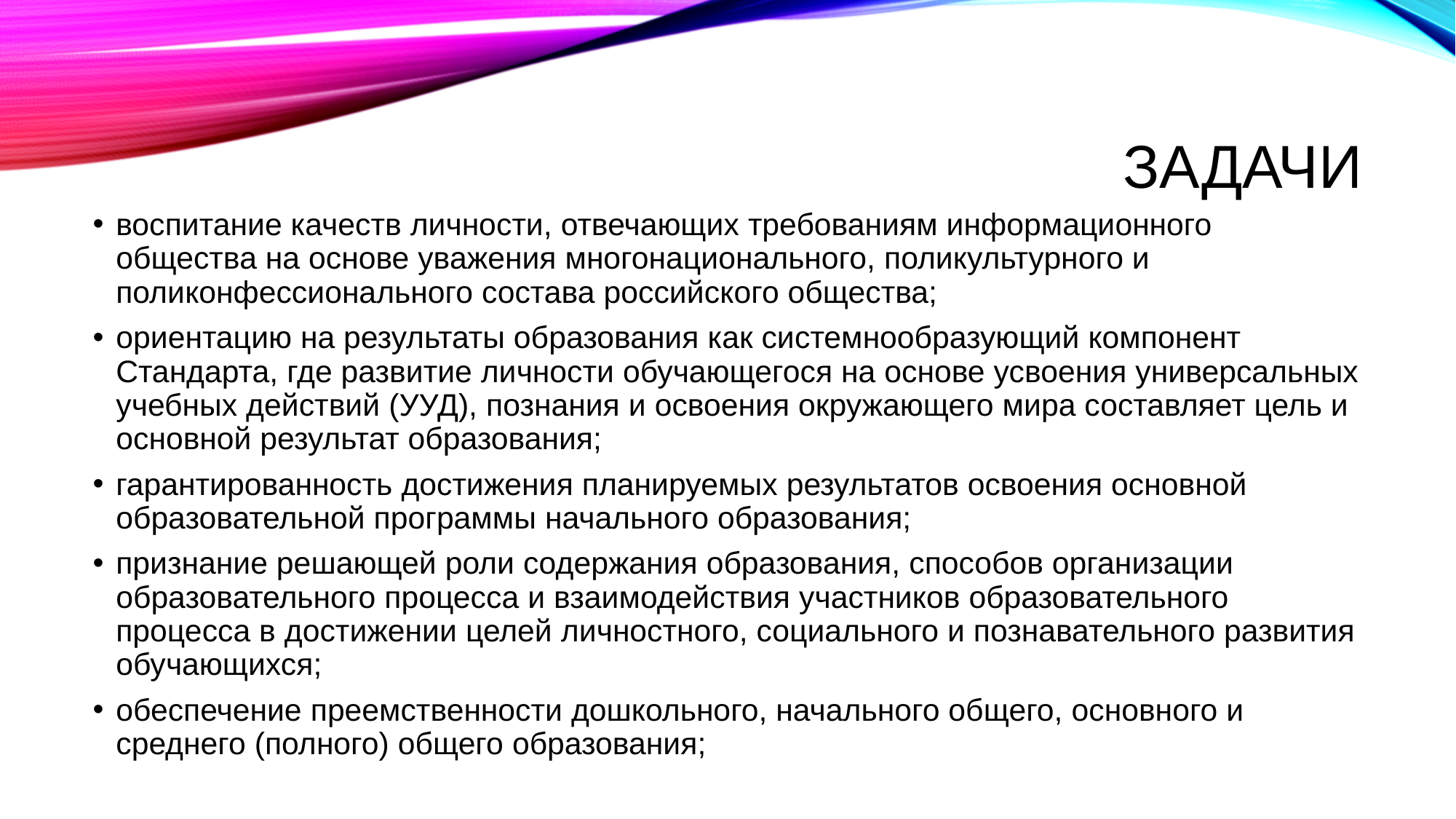

# задачи
воспитание качеств личности, отвечающих требованиям информационного общества на основе уважения многонационального, поликультурного и поликонфессионального состава российского общества;
ориентацию на результаты образования как системнообразующий компонент Стандарта, где развитие личности обучающегося на основе усвоения универсальных учебных действий (УУД), познания и освоения окружающего мира составляет цель и основной результат образования;
гарантированность достижения планируемых результатов освоения основной образовательной программы начального образования;
признание решающей роли содержания образования, способов организации образовательного процесса и взаимодействия участников образовательного процесса в достижении целей личностного, социального и познавательного развития обучающихся;
обеспечение преемственности дошкольного, начального общего, основного и среднего (полного) общего образования;